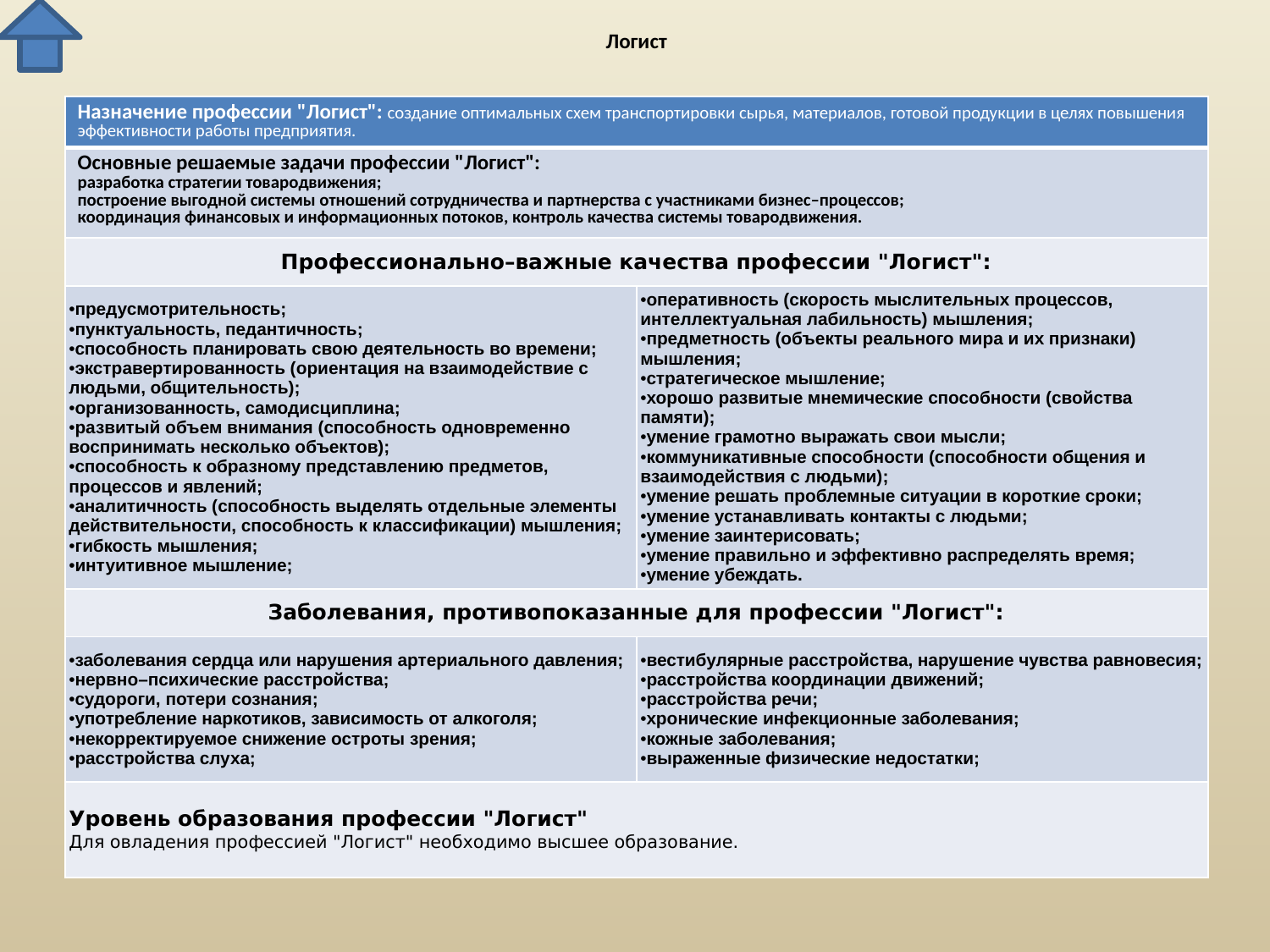

# Логист
| Назначение профессии "Логист": создание оптимальных схем транспортировки сырья, материалов, готовой продукции в целях повышения эффективности работы предприятия. |  |
| --- | --- |
| Основные решаемые задачи профессии "Логист": разработка стратегии товародвижения; построение выгодной системы отношений сотрудничества и партнерства с участниками бизнес–процессов; координация финансовых и информационных потоков, контроль качества системы товародвижения. |  |
| Профессионально–важные качества профессии "Логист": |  |
| предусмотрительность; пунктуальность, педантичность; способность планировать свою деятельность во времени; экстравертированность (ориентация на взаимодействие с людьми, общительность); организованность, самодисциплина; развитый объем внимания (способность одновременно воспринимать несколько объектов); способность к образному представлению предметов, процессов и явлений; аналитичность (способность выделять отдельные элементы действительности, способность к классификации) мышления; гибкость мышления; интуитивное мышление; | оперативность (скорость мыслительных процессов, интеллектуальная лабильность) мышления; предметность (объекты реального мира и их признаки) мышления; стратегическое мышление; хорошо развитые мнемические способности (свойства памяти); умение грамотно выражать свои мысли; коммуникативные способности (способности общения и взаимодействия с людьми); умение решать проблемные ситуации в короткие сроки; умение устанавливать контакты с людьми; умение заинтерисовать; умение правильно и эффективно распределять время; умение убеждать. |
| Заболевания, противопоказанные для профессии "Логист": |  |
| заболевания сердца или нарушения артериального давления; нервно–психические расстройства; судороги, потери сознания; употребление наркотиков, зависимость от алкоголя; некорректируемое снижение остроты зрения; расстройства слуха; | вестибулярные расстройства, нарушение чувства равновесия; расстройства координации движений; расстройства речи; хронические инфекционные заболевания; кожные заболевания; выраженные физические недостатки; |
| Уровень образования профессии "Логист" Для овладения профессией "Логист" необходимо высшее образование. |  |